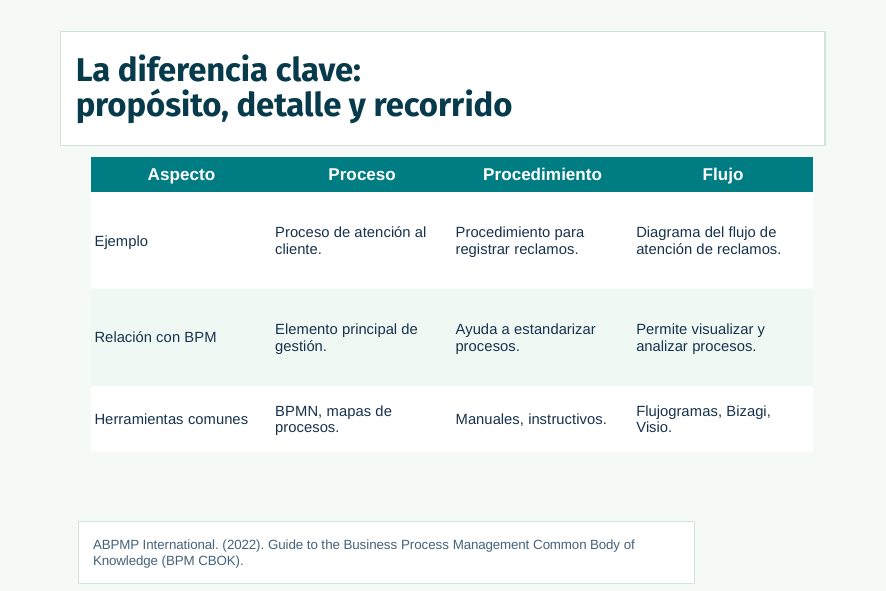

# La diferencia clave:
propósito, detalle y recorrido
| Aspecto | Proceso | Procedimiento | Flujo |
| --- | --- | --- | --- |
| Ejemplo | Proceso de atención al cliente. | Procedimiento para registrar reclamos. | Diagrama del flujo de atención de reclamos. |
| Relación con BPM | Elemento principal de gestión. | Ayuda a estandarizar procesos. | Permite visualizar y analizar procesos. |
| Herramientas comunes | BPMN, mapas de procesos. | Manuales, instructivos. | Flujogramas, Bizagi, Visio. |
ABPMP International. (2022). Guide to the Business Process Management Common Body of Knowledge (BPM CBOK).